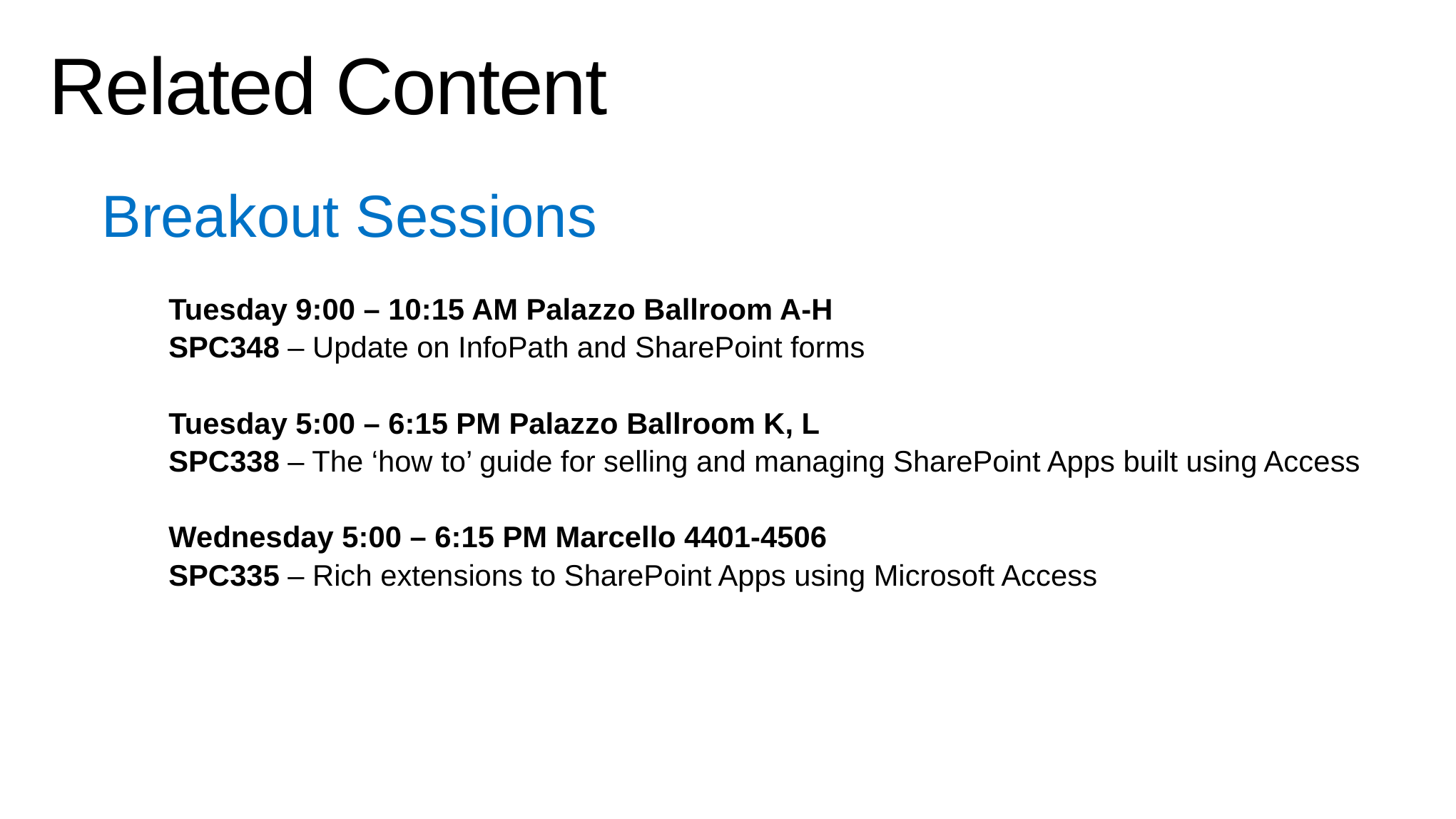

# Related Content
Breakout Sessions

Tuesday 9:00 – 10:15 AM Palazzo Ballroom A-H
SPC348 – Update on InfoPath and SharePoint forms

Tuesday 5:00 – 6:15 PM Palazzo Ballroom K, L
SPC338 – The ‘how to’ guide for selling and managing SharePoint Apps built using Access

Wednesday 5:00 – 6:15 PM Marcello 4401-4506
SPC335 – Rich extensions to SharePoint Apps using Microsoft Access